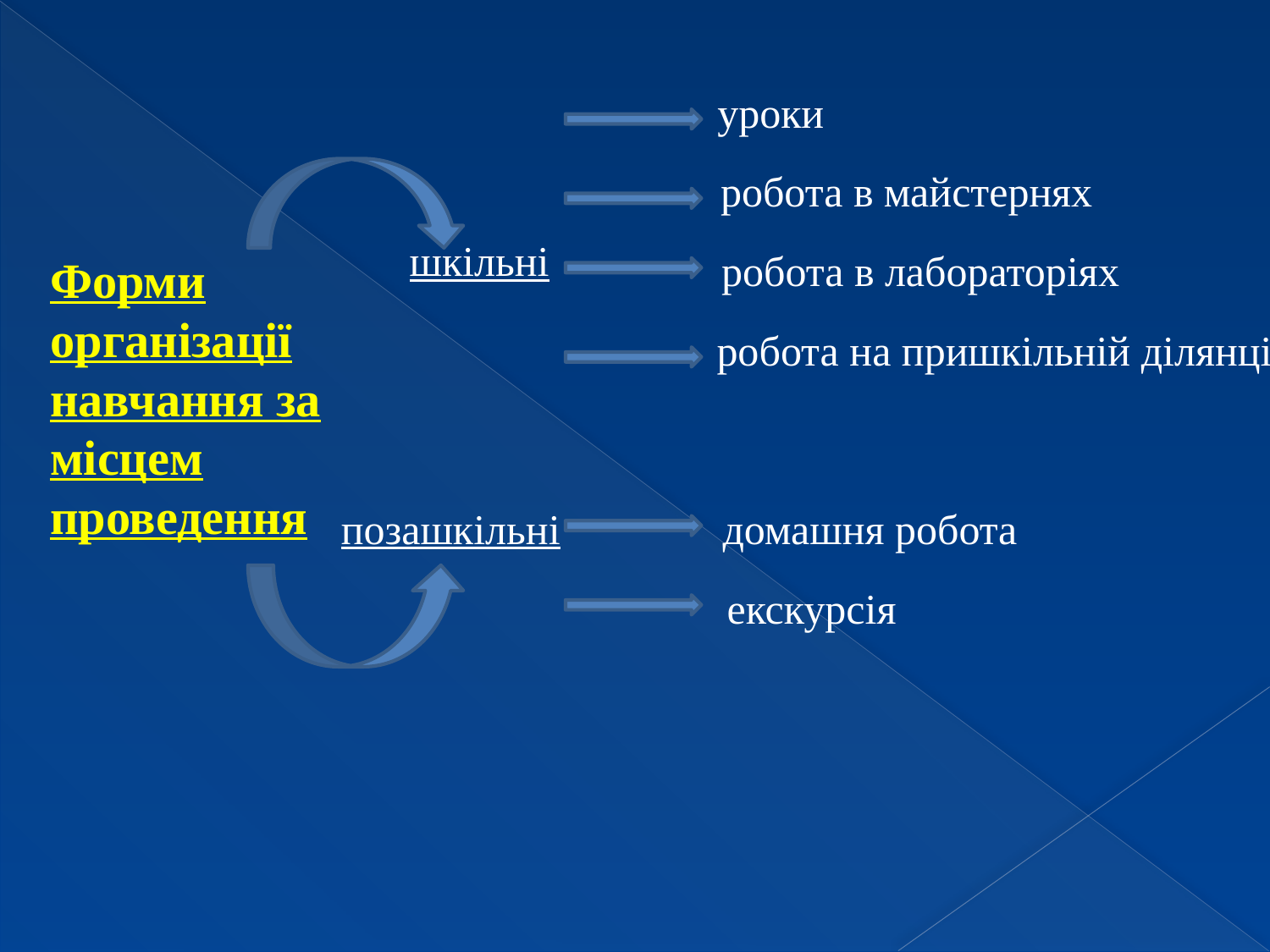

уроки
# Форми організації навчання за місцем проведення

робота в майстернях

шкільні
робота в лабораторіях

робота на пришкільній ділянці

позашкільні
домашня робота

екскурсія